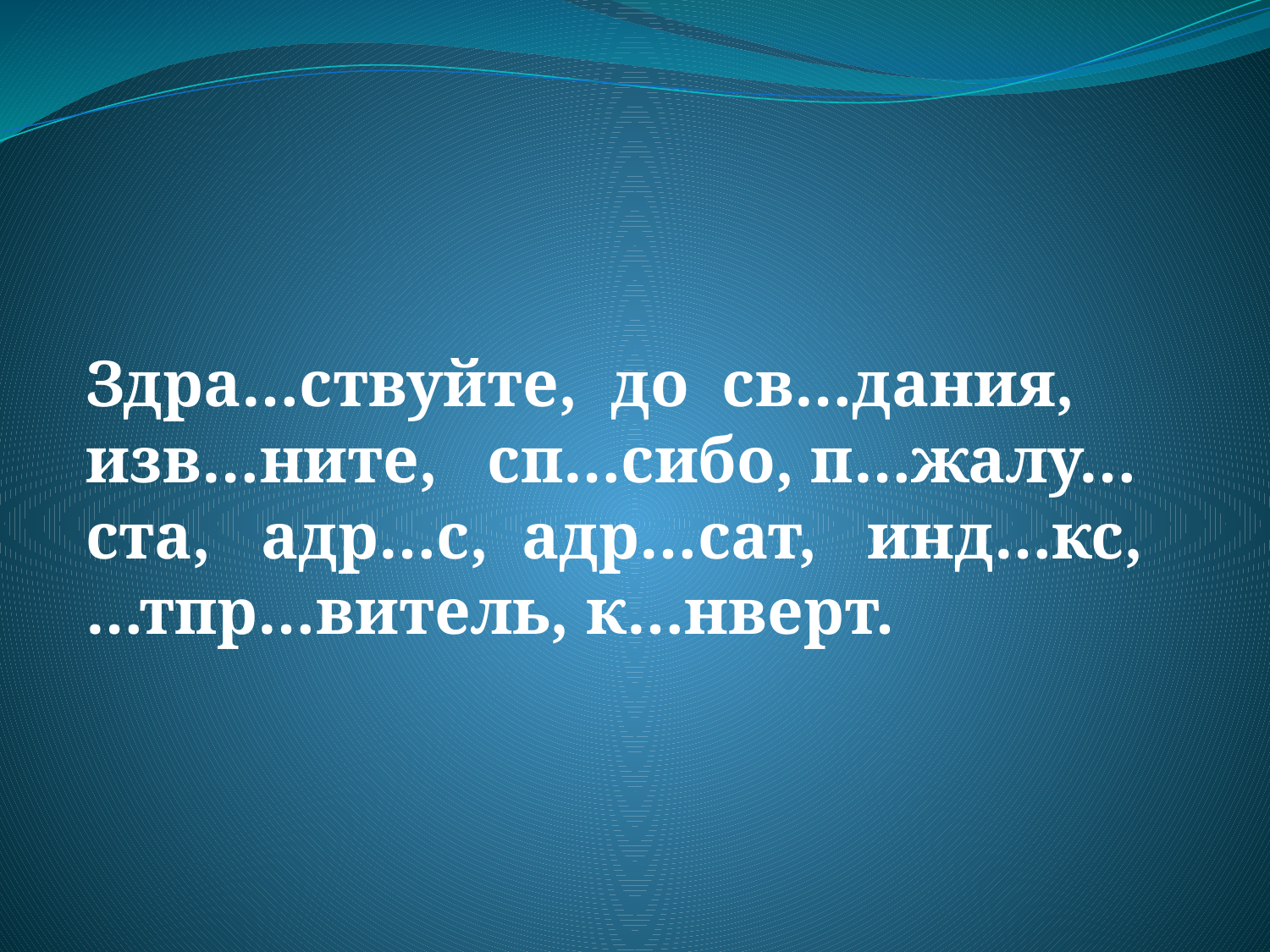

Здра…ствуйте,  до  св…дания, изв…ните,   сп…сибо, п…жалу…ста,   адр…с,  адр…сат,   инд…кс, …тпр…витель, к…нверт.